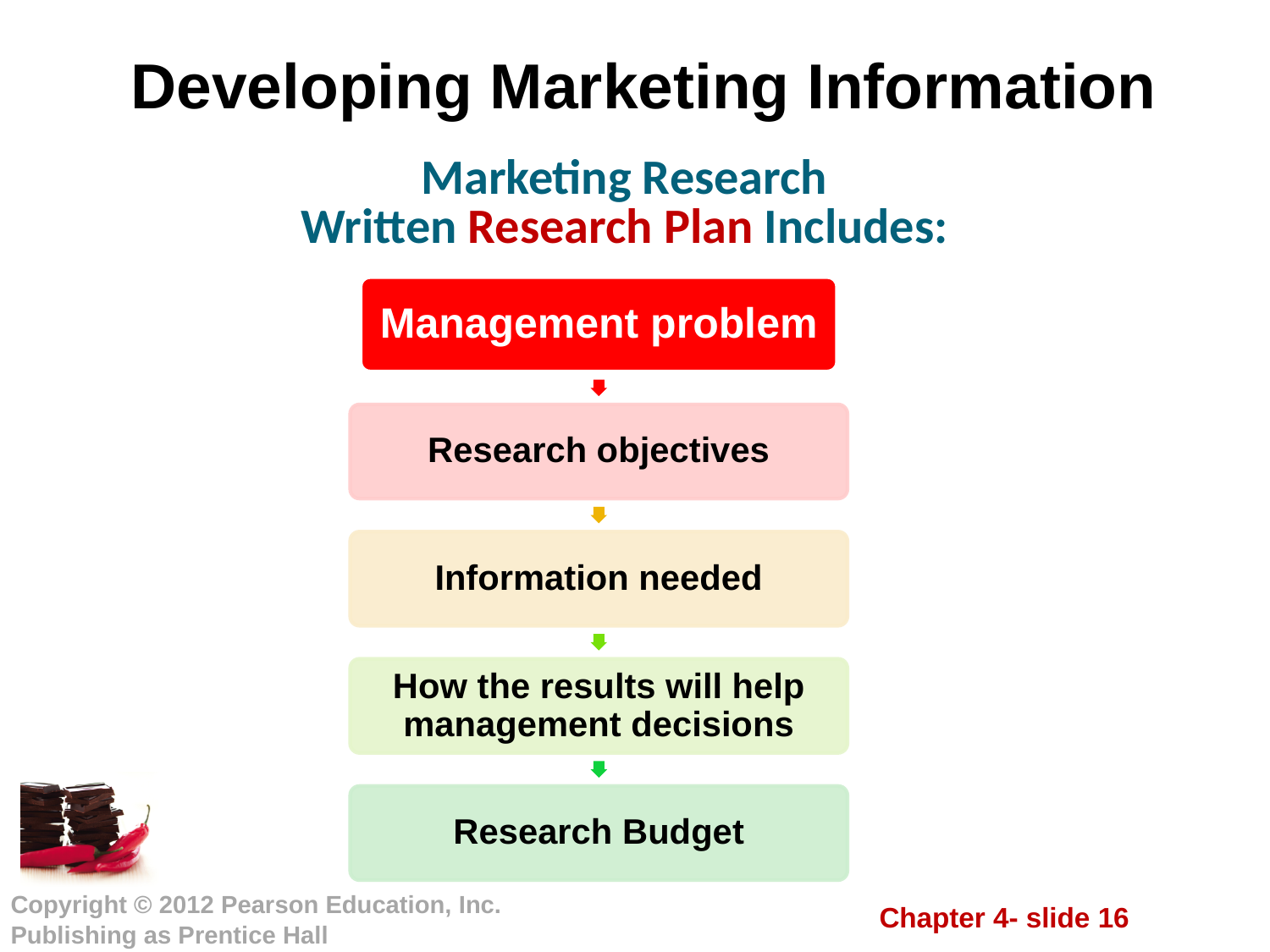

# Developing Marketing Information
Marketing Research
Written Research Plan Includes:
Management problem
Research objectives
Information needed
How the results will help management decisions
Research Budget